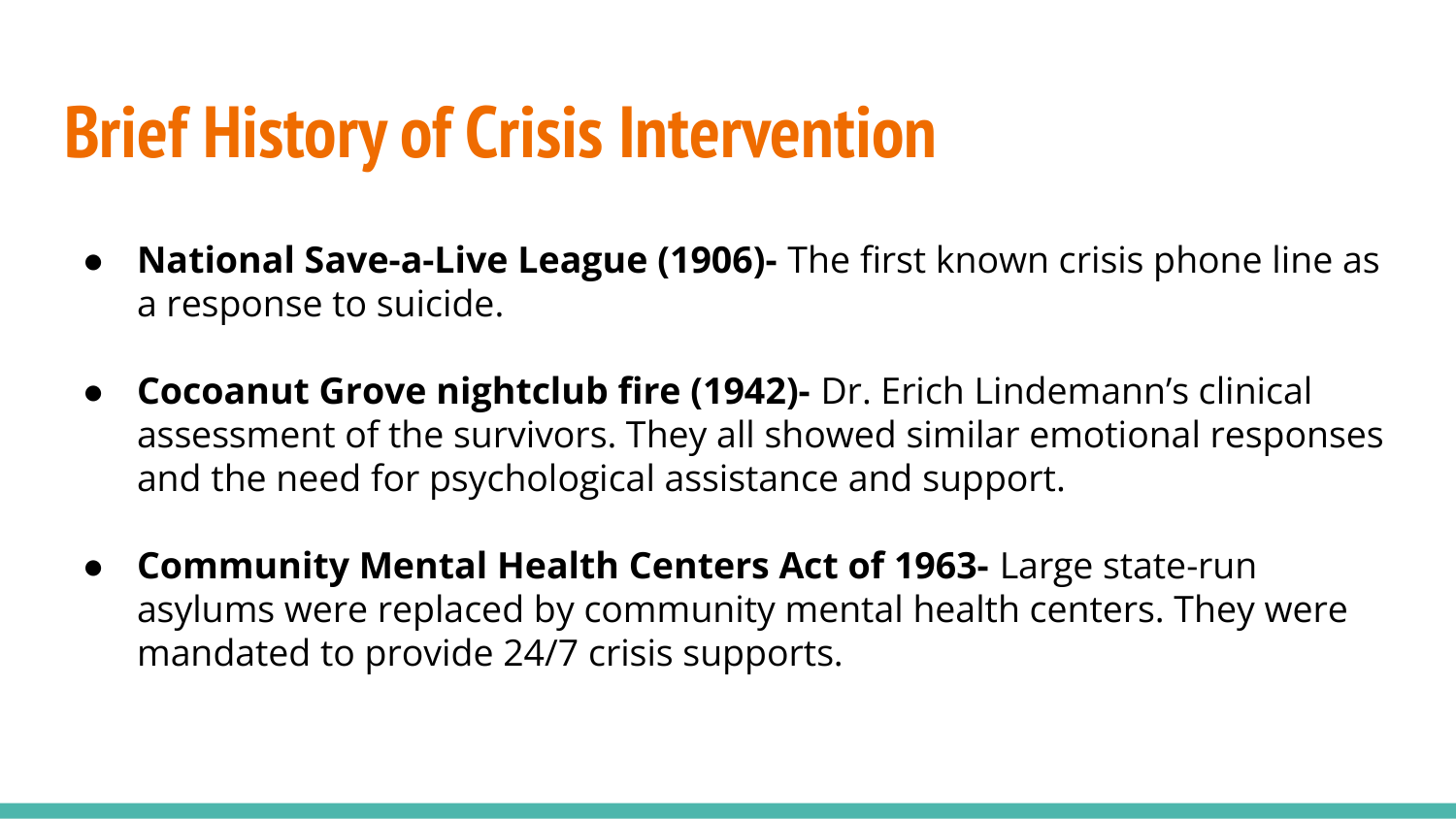

# Brief History of Crisis Intervention
National Save-a-Live League (1906)- The first known crisis phone line as a response to suicide.

Cocoanut Grove nightclub fire (1942)- Dr. Erich Lindemann’s clinical assessment of the survivors. They all showed similar emotional responses and the need for psychological assistance and support.

Community Mental Health Centers Act of 1963- Large state-run asylums were replaced by community mental health centers. They were mandated to provide 24/7 crisis supports.